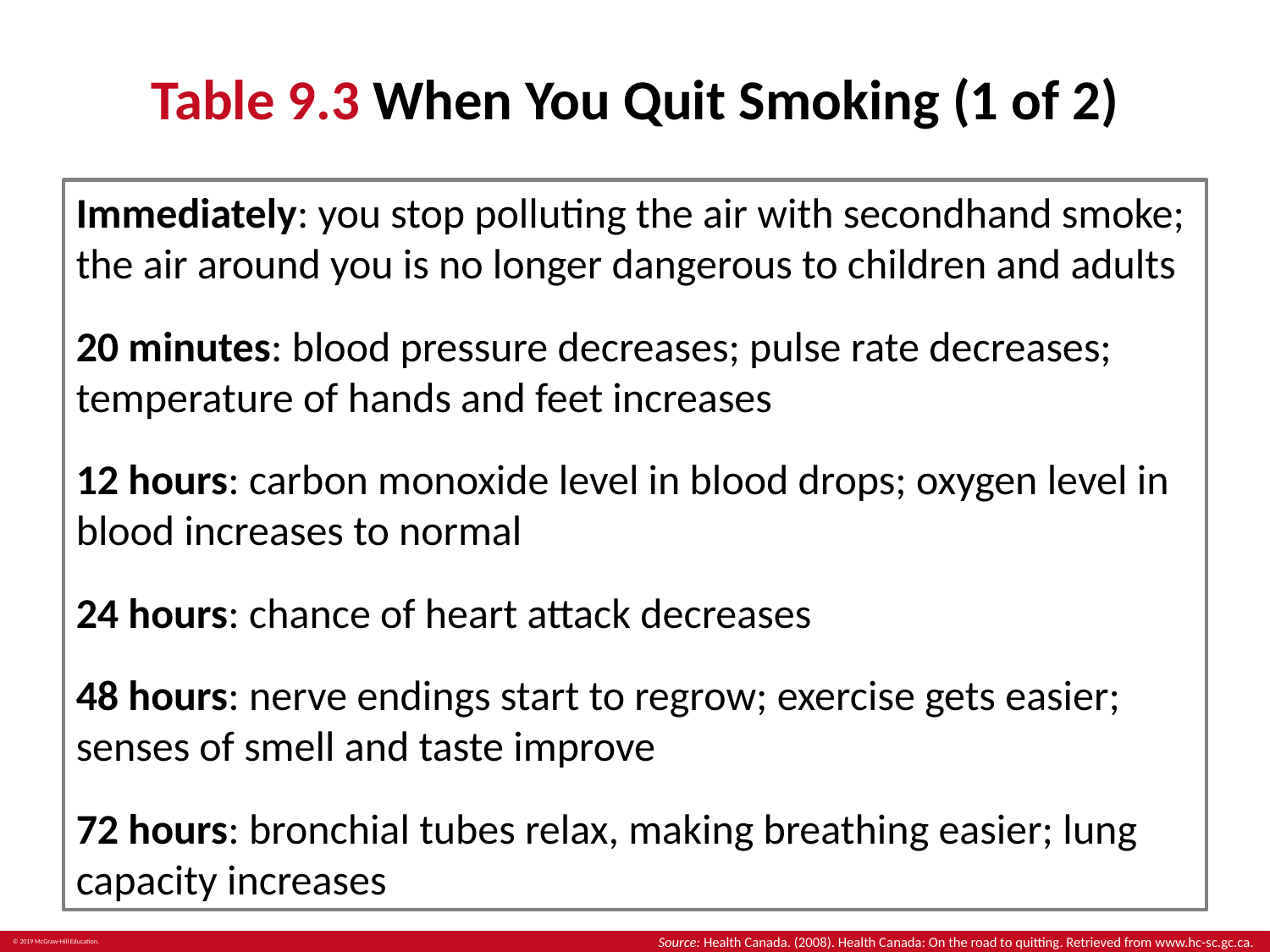

# Table 9.3 When You Quit Smoking (1 of 2)
Immediately: you stop polluting the air with secondhand smoke; the air around you is no longer dangerous to children and adults
20 minutes: blood pressure decreases; pulse rate decreases; temperature of hands and feet increases
12 hours: carbon monoxide level in blood drops; oxygen level in blood increases to normal
24 hours: chance of heart attack decreases
48 hours: nerve endings start to regrow; exercise gets easier; senses of smell and taste improve
72 hours: bronchial tubes relax, making breathing easier; lung capacity increases
Source: Health Canada. (2008). Health Canada: On the road to quitting. Retrieved from www.hc-sc.gc.ca.